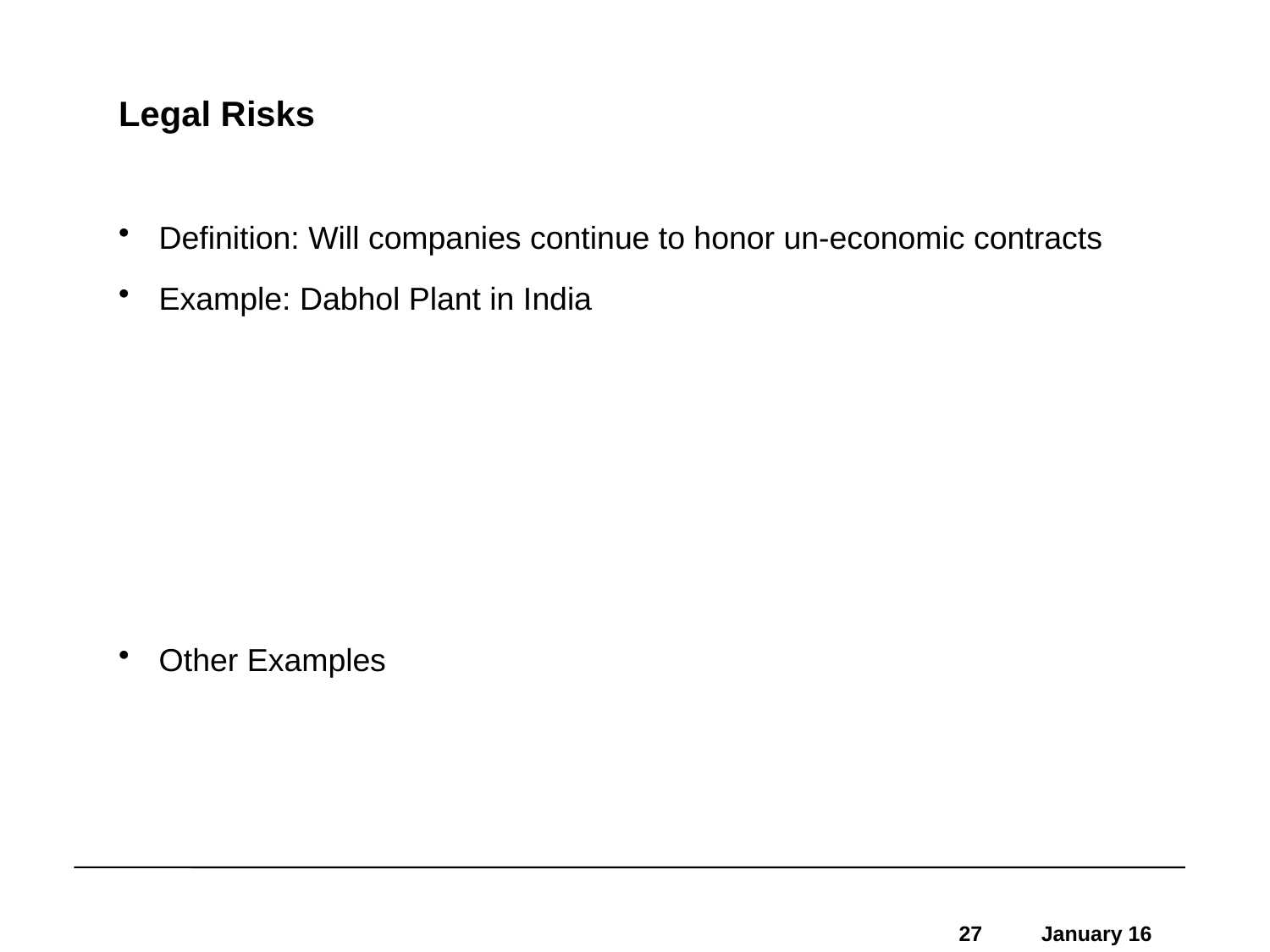

# Legal Risks
Definition: Will companies continue to honor un-economic contracts
Example: Dabhol Plant in India

Other Examples